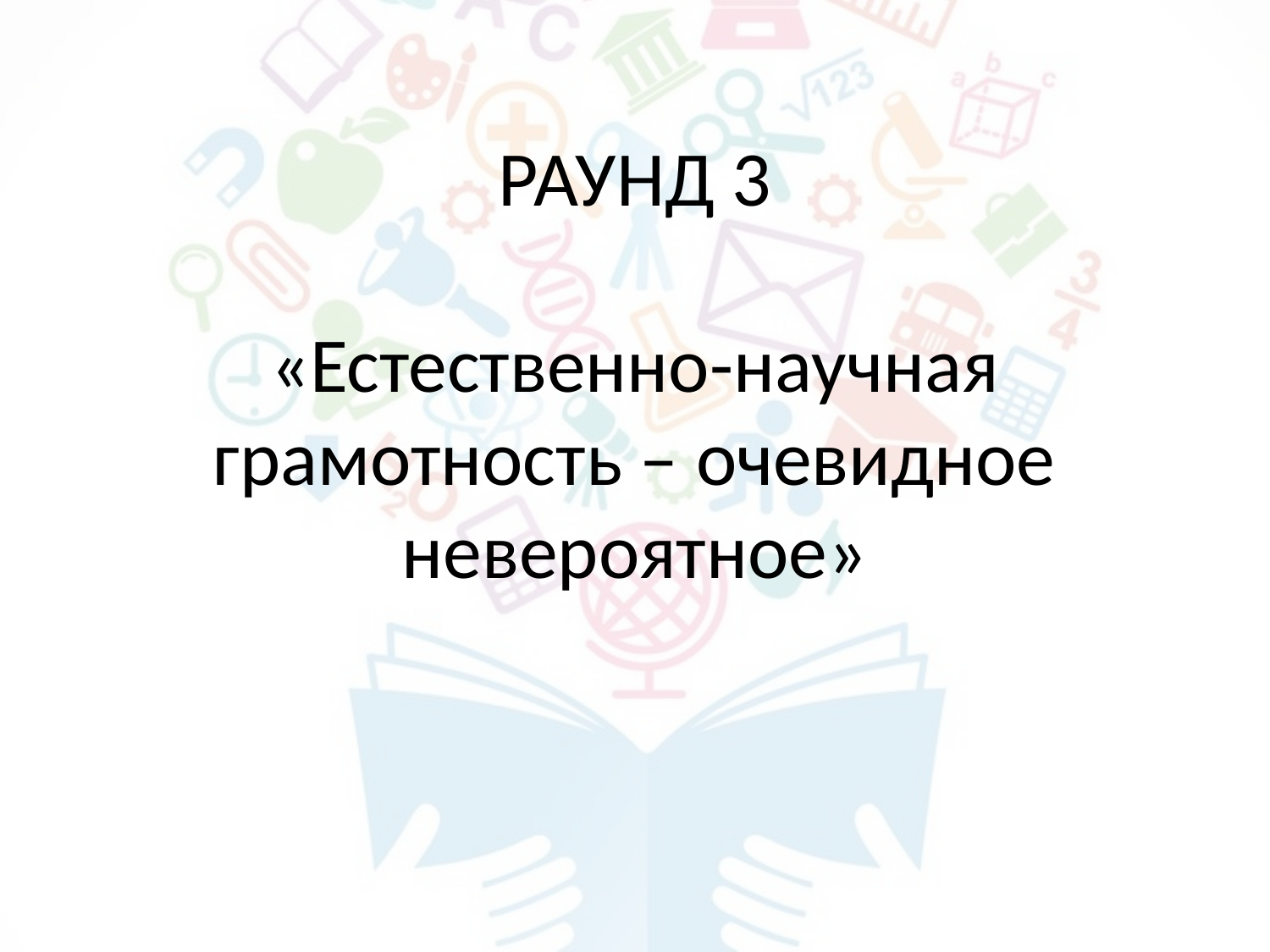

# РАУНД 3 «Естественно-научная грамотность – очевидное невероятное»